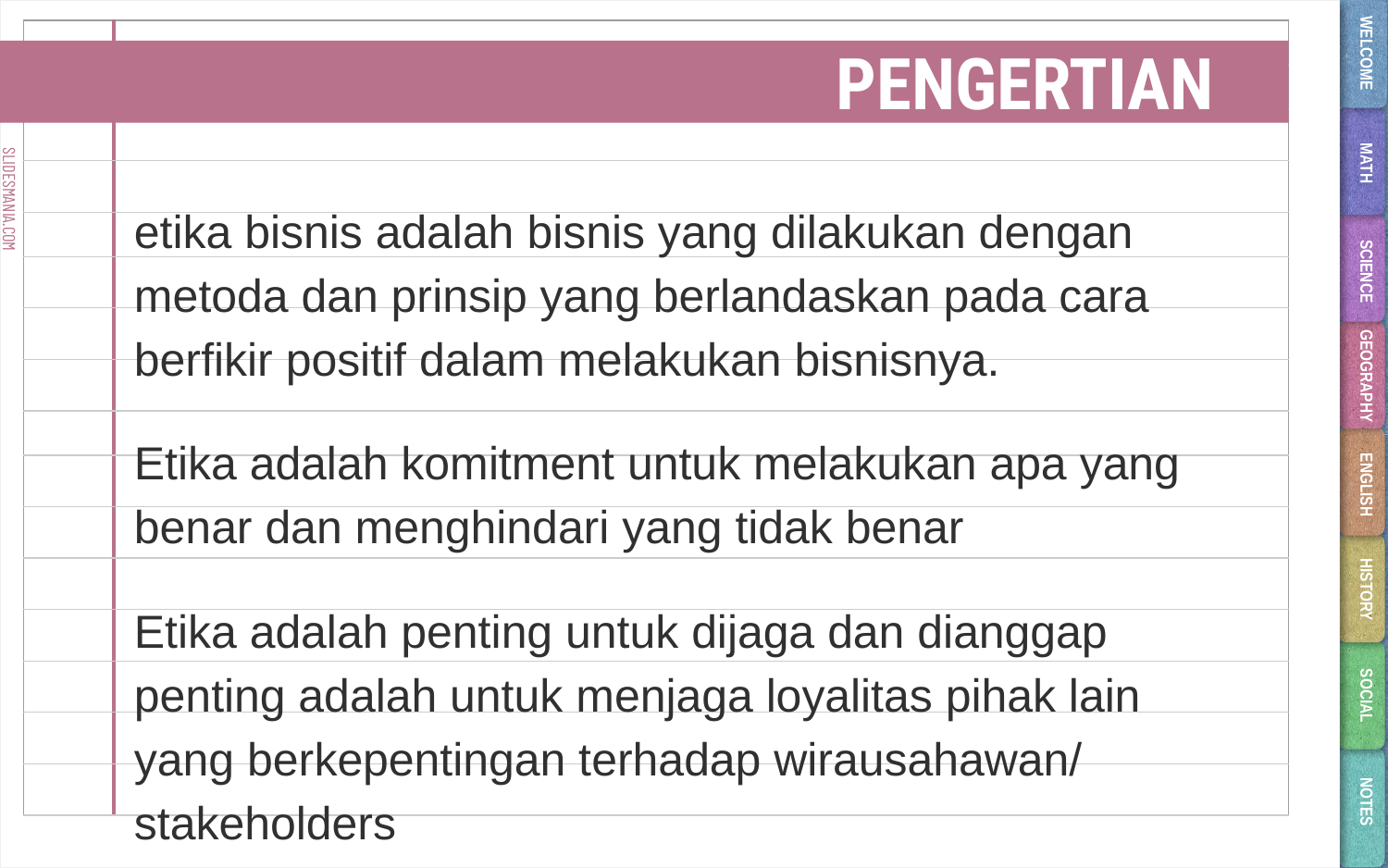

WELCOME
# PENGERTIAN
MATH
etika bisnis adalah bisnis yang dilakukan dengan metoda dan prinsip yang berlandaskan pada cara berfikir positif dalam melakukan bisnisnya.
Etika adalah komitment untuk melakukan apa yang benar dan menghindari yang tidak benar
Etika adalah penting untuk dijaga dan dianggap penting adalah untuk menjaga loyalitas pihak lain yang berkepentingan terhadap wirausahawan/ stakeholders

SCIENCE
GEOGRAPHY
ENGLISH
HISTORY
SOCIAL
NOTES